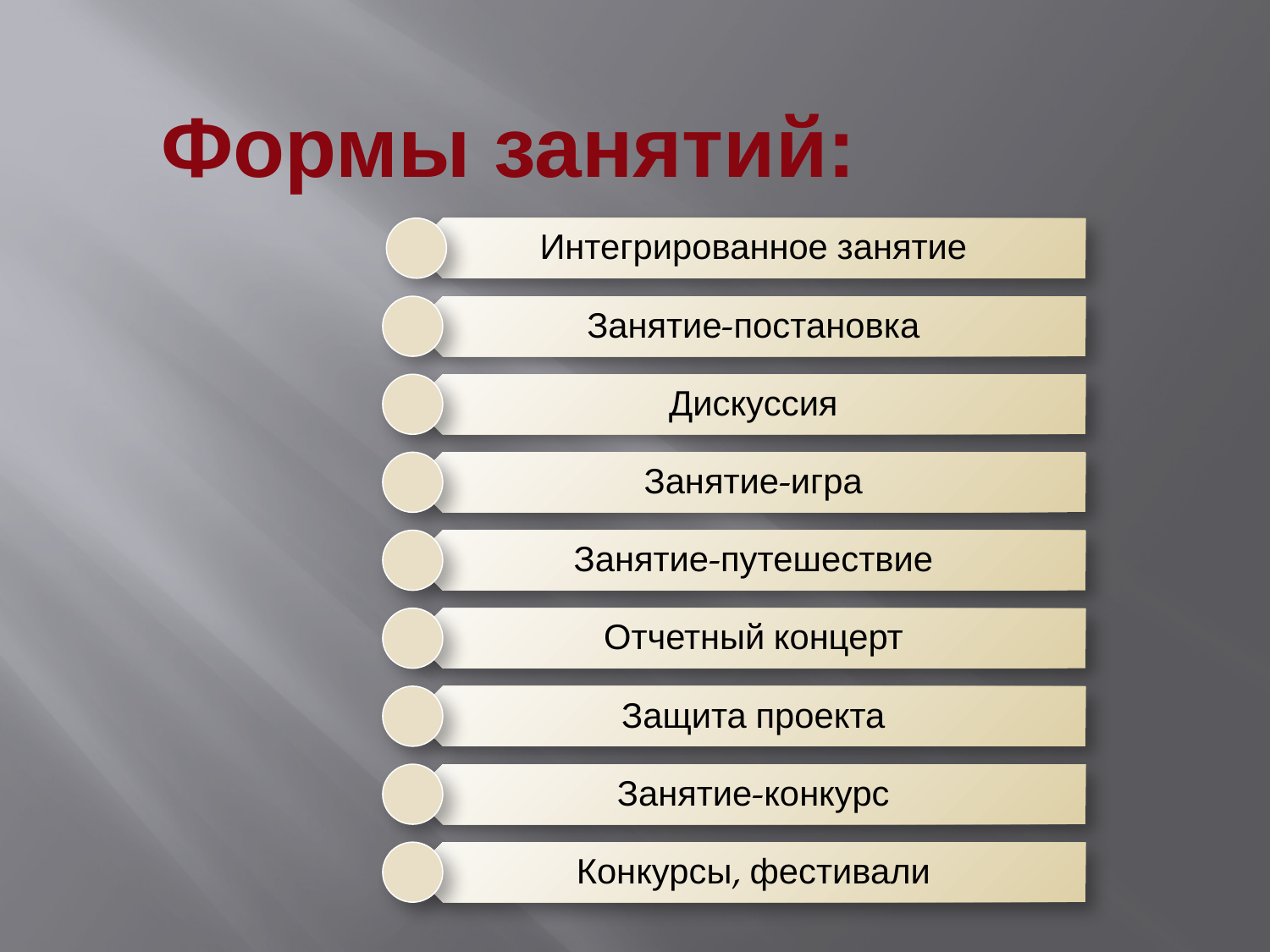

Формы занятий:
Интегрированное занятие
Занятие-постановка
Дискуссия
Занятие-игра
Занятие-путешествие
Отчетный концерт
Защита проекта
Занятие-конкурс
Конкурсы, фестивали